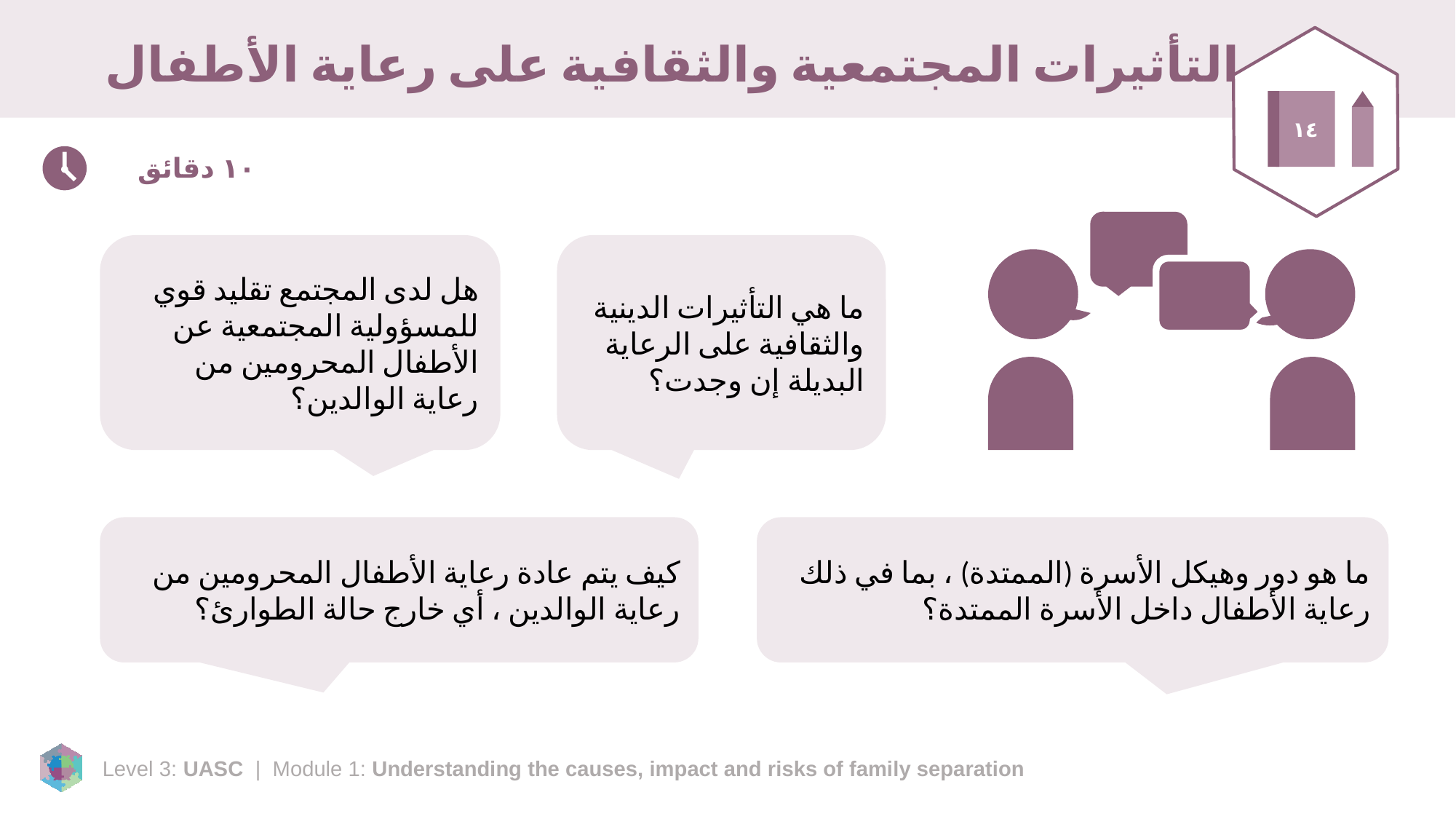

# التأثيرات المجتمعية والثقافية على رعاية الأطفال

١٤

١٠ دقائق

هل لدى المجتمع تقليد قوي للمسؤولية المجتمعية عن الأطفال المحرومين من رعاية الوالدين؟
ما هي التأثيرات الدينية والثقافية على الرعاية البديلة إن وجدت؟
كيف يتم عادة رعاية الأطفال المحرومين من رعاية الوالدين ، أي خارج حالة الطوارئ؟
ما هو دور وهيكل الأسرة (الممتدة) ، بما في ذلك رعاية الأطفال داخل الأسرة الممتدة؟